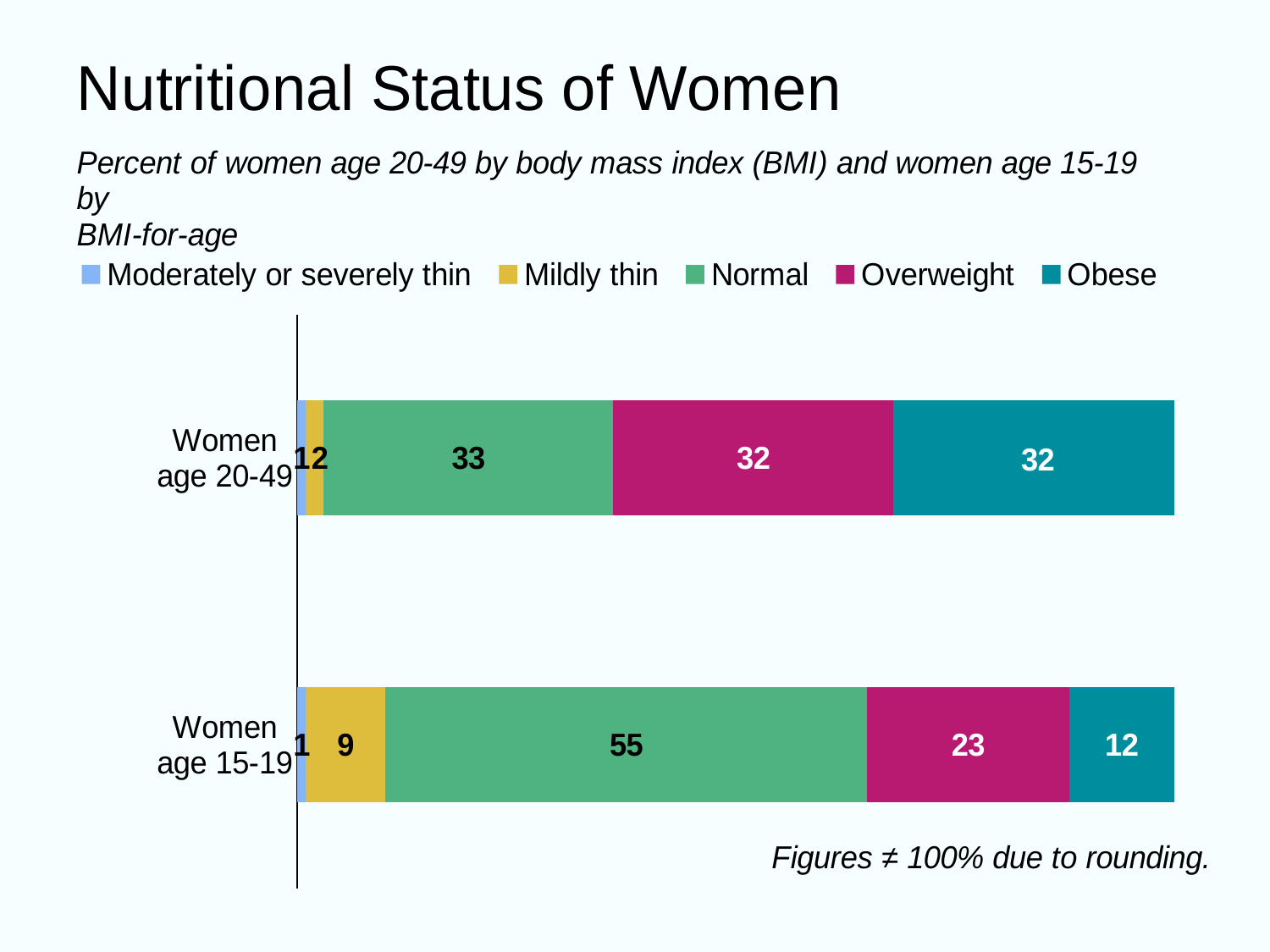

### Chart

| Category | Moderately or severely thin | Mildly thin | Normal | Overweight | Obese |
|---|---|---|---|---|---|
| Women
age 15-19 | 1.0 | 9.0 | 55.0 | 23.0 | 12.0 |
| Women
age 20-49 | 1.0 | 2.0 | 33.0 | 32.0 | 32.0 |